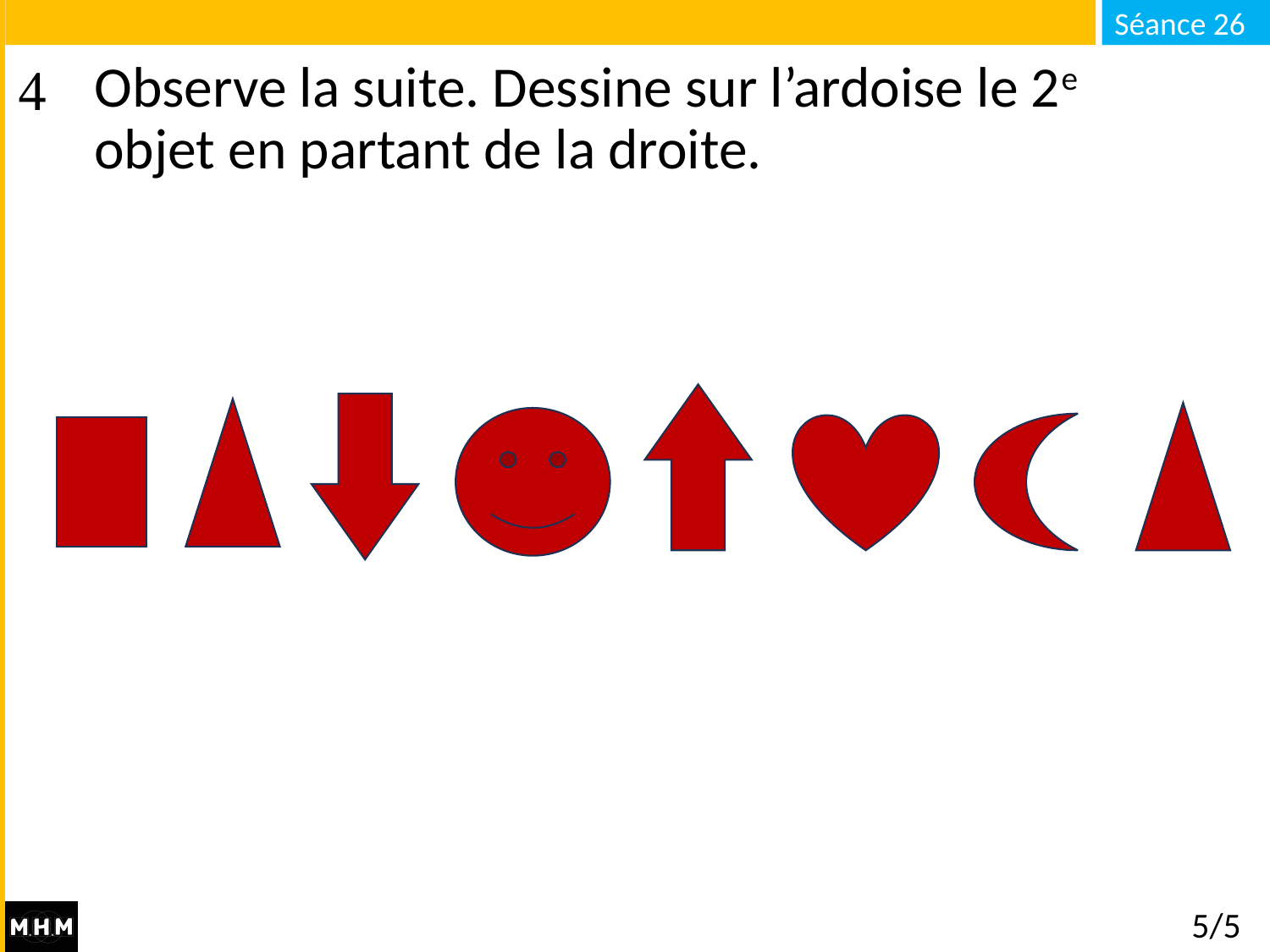

# Observe la suite. Dessine sur l’ardoise le 2e objet en partant de la droite.

5/5